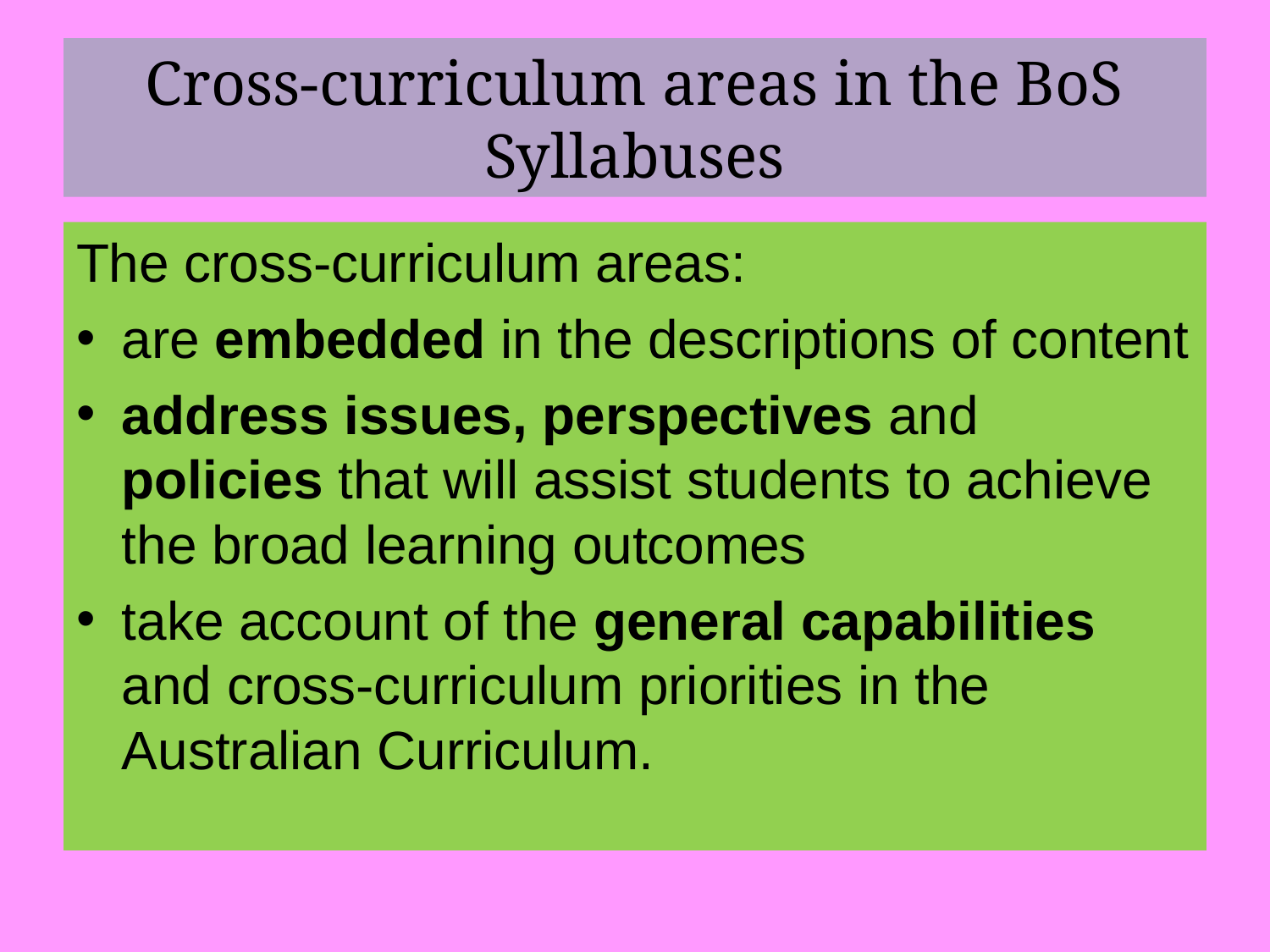

# Cross-curriculum areas in the BoS Syllabuses
The cross-curriculum areas:
are embedded in the descriptions of content
address issues, perspectives and policies that will assist students to achieve the broad learning outcomes
take account of the general capabilities and cross-curriculum priorities in the Australian Curriculum.